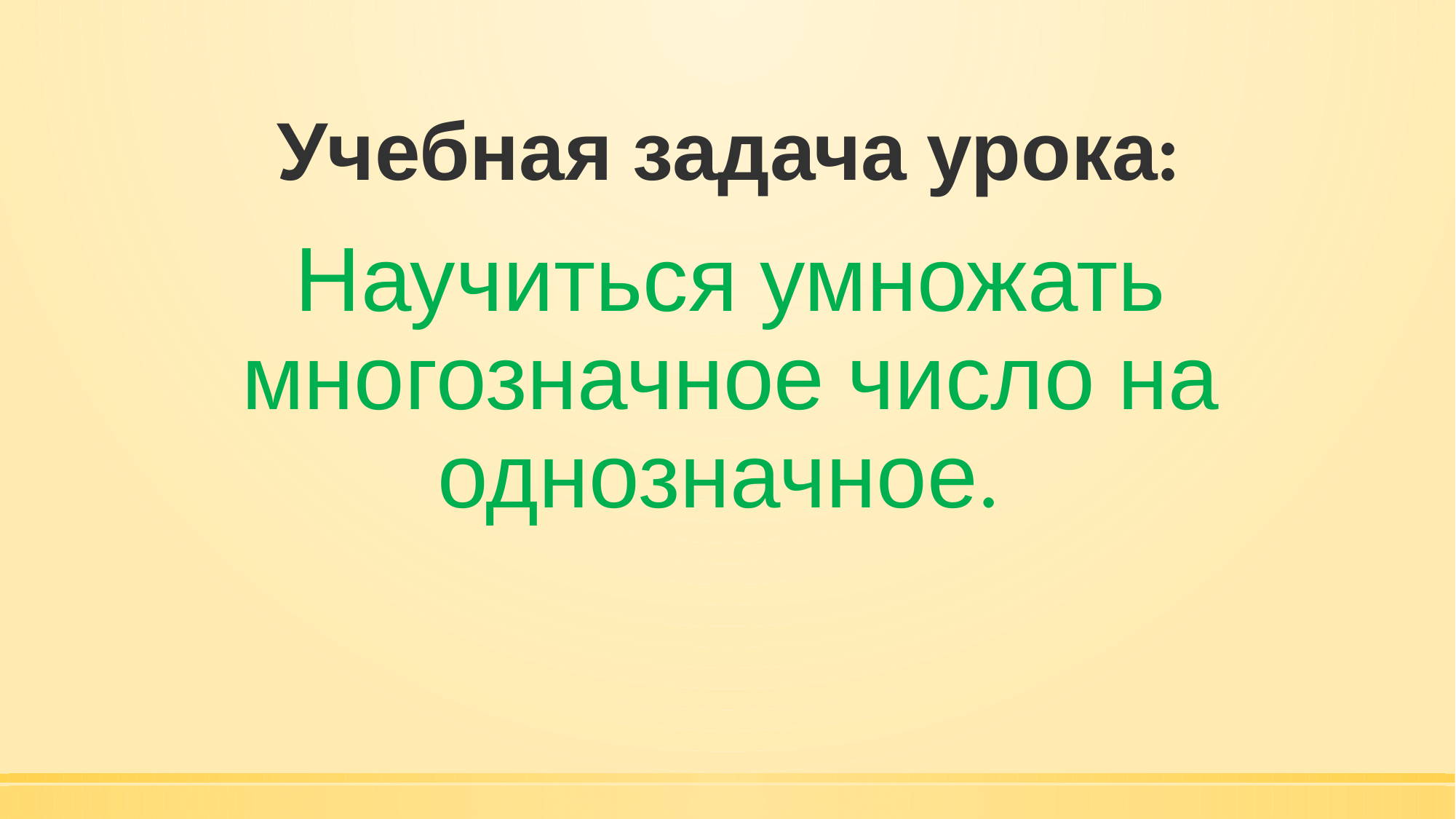

# Учебная задача урока:
Научиться умножать многозначное число на однозначное.